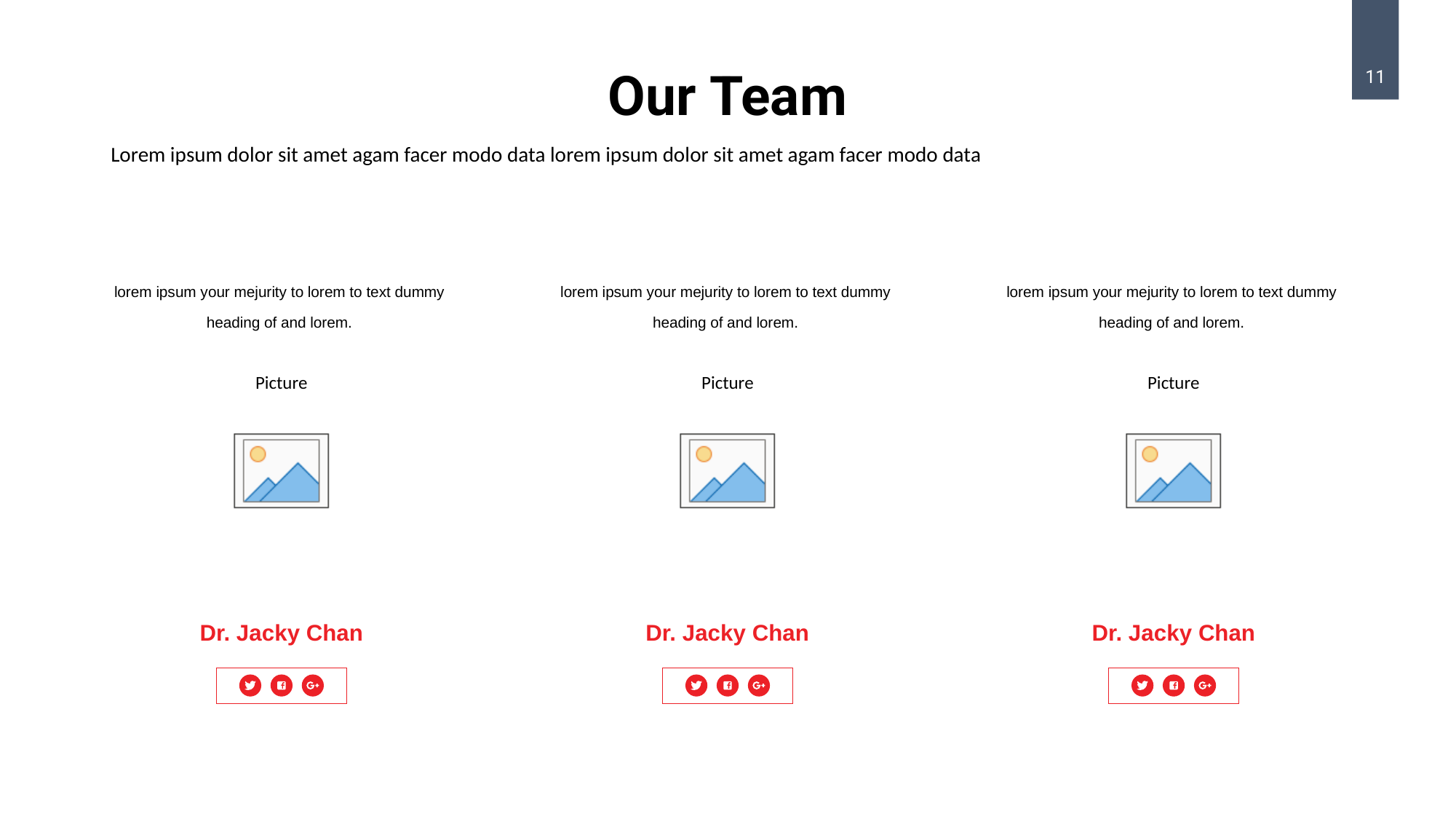

Our Team
11
Lorem ipsum dolor sit amet agam facer modo data lorem ipsum dolor sit amet agam facer modo data
lorem ipsum your mejurity to lorem to text dummy
heading of and lorem.
lorem ipsum your mejurity to lorem to text dummy
heading of and lorem.
lorem ipsum your mejurity to lorem to text dummy
heading of and lorem.

Dr. Jacky Chan

Dr. Jacky Chan

Dr. Jacky Chan